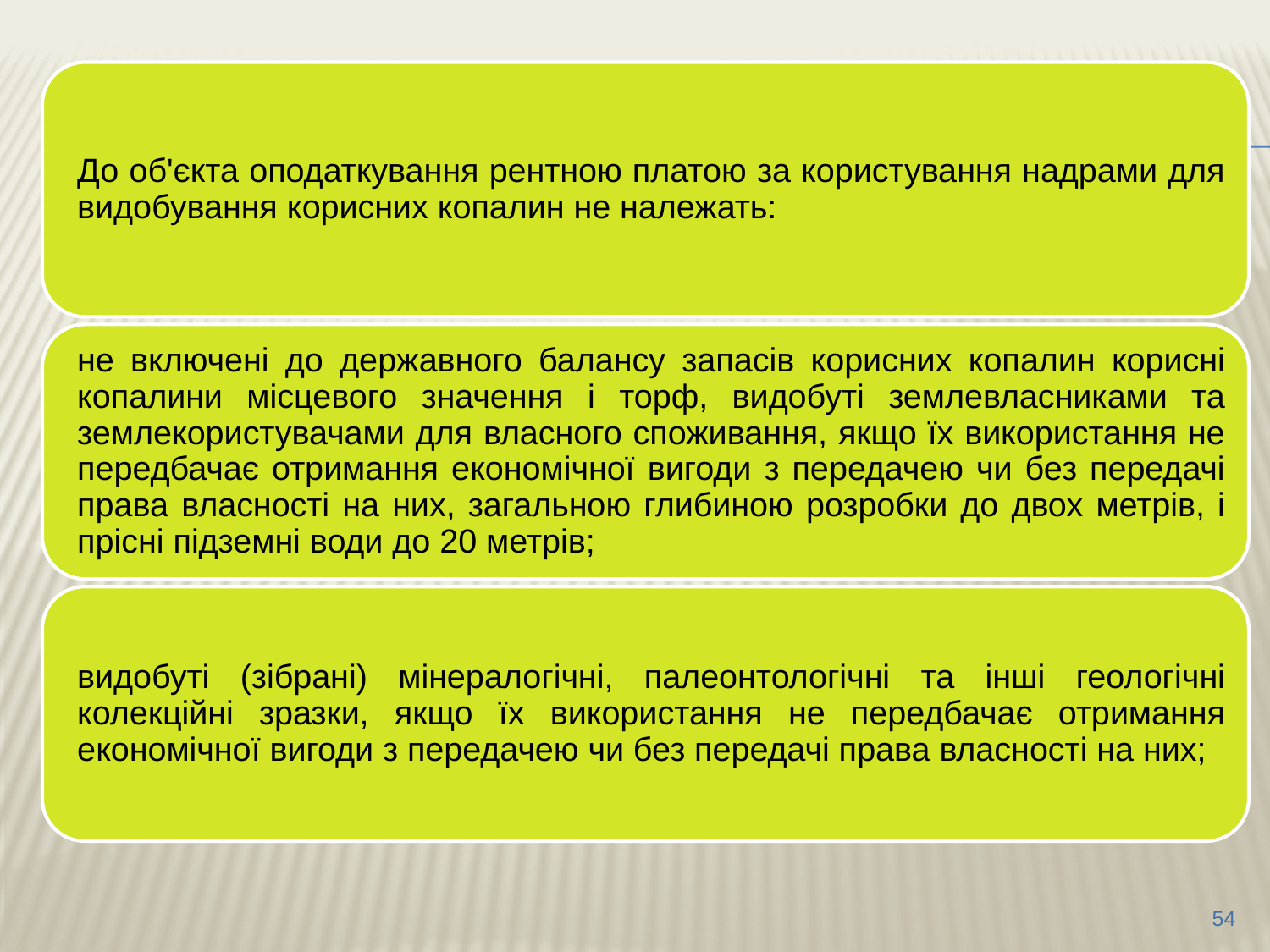

До об'єкта оподаткування рентною платою за користування надрами для видобування корисних копалин не належать:
не включені до державного балансу запасів корисних копалин корисні копалини місцевого значення і торф, видобуті землевласниками та землекористувачами для власного споживання, якщо їх використання не передбачає отримання економічної вигоди з передачею чи без передачі права власності на них, загальною глибиною розробки до двох метрів, і прісні підземні води до 20 метрів;
видобуті (зібрані) мінералогічні, палеонтологічні та інші геологічні колекційні зразки, якщо їх використання не передбачає отримання економічної вигоди з передачею чи без передачі права власності на них;
54